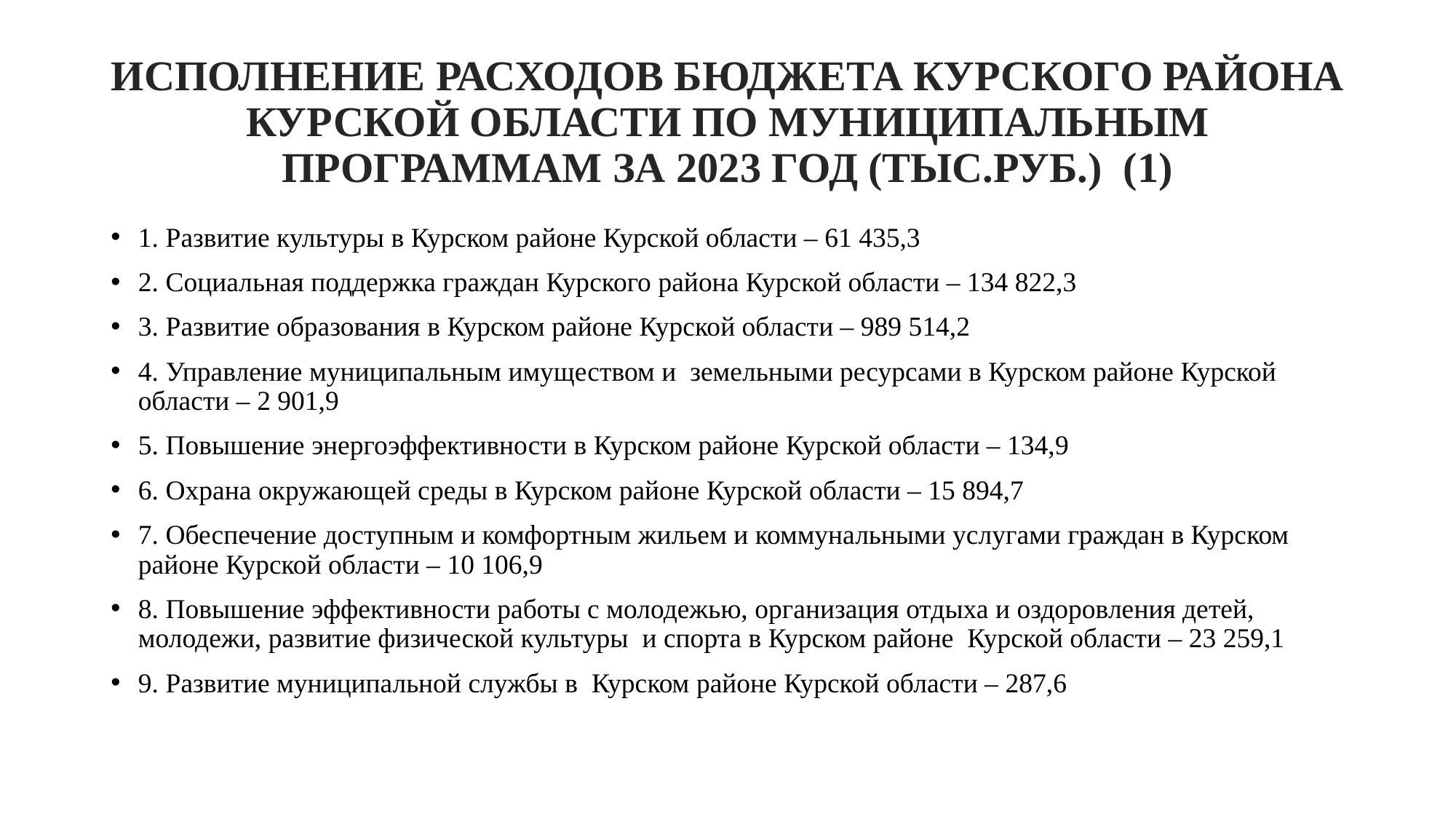

# ИСПОЛНЕНИЕ РАСХОДОВ БЮДЖЕТА КУРСКОГО РАЙОНА КУРСКОЙ ОБЛАСТИ ПО МУНИЦИПАЛЬНЫМ ПРОГРАММАМ ЗА 2023 ГОД (ТЫС.РУБ.)  (1)
1. Развитие культуры в Курском районе Курской области – 61 435,3
2. Социальная поддержка граждан Курского района Курской области – 134 822,3
3. Развитие образования в Курском районе Курской области – 989 514,2
4. Управление муниципальным имуществом и  земельными ресурсами в Курском районе Курской области – 2 901,9
5. Повышение энергоэффективности в Курском районе Курской области – 134,9
6. Охрана окружающей среды в Курском районе Курской области – 15 894,7
7. Обеспечение доступным и комфортным жильем и коммунальными услугами граждан в Курском районе Курской области – 10 106,9
8. Повышение эффективности работы с молодежью, организация отдыха и оздоровления детей, молодежи, развитие физической культуры  и спорта в Курском районе  Курской области – 23 259,1
9. Развитие муниципальной службы в  Курском районе Курской области – 287,6